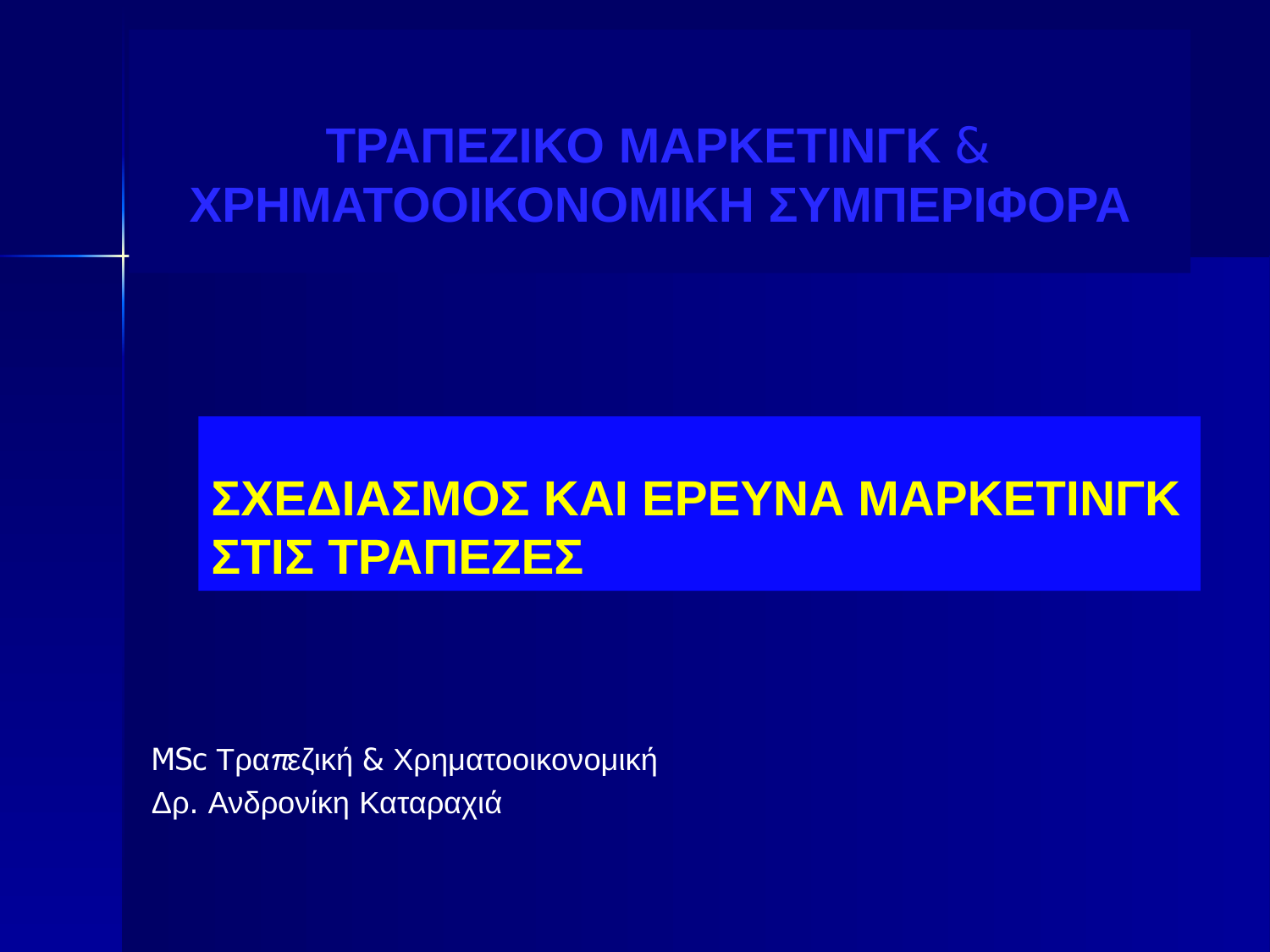

ΤΡΑΠΕΖΙΚΟ ΜΑΡΚΕΤΙΝΓΚ & ΧΡΗΜΑΤΟΟΙΚΟΝΟΜΙΚΗ ΣΥΜΠΕΡΙΦΟΡΑ
# ΣΧΕΔΙΑΣΜΟΣ ΚΑΙ ΕΡΕΥΝΑ ΜΑΡΚΕΤΙΝΓΚ ΣΤΙΣ ΤΡΑΠΕΖΕΣ

MSc Τραπεζική & Χρηματοοικονομική
Δρ. Ανδρονίκη Καταραχιά